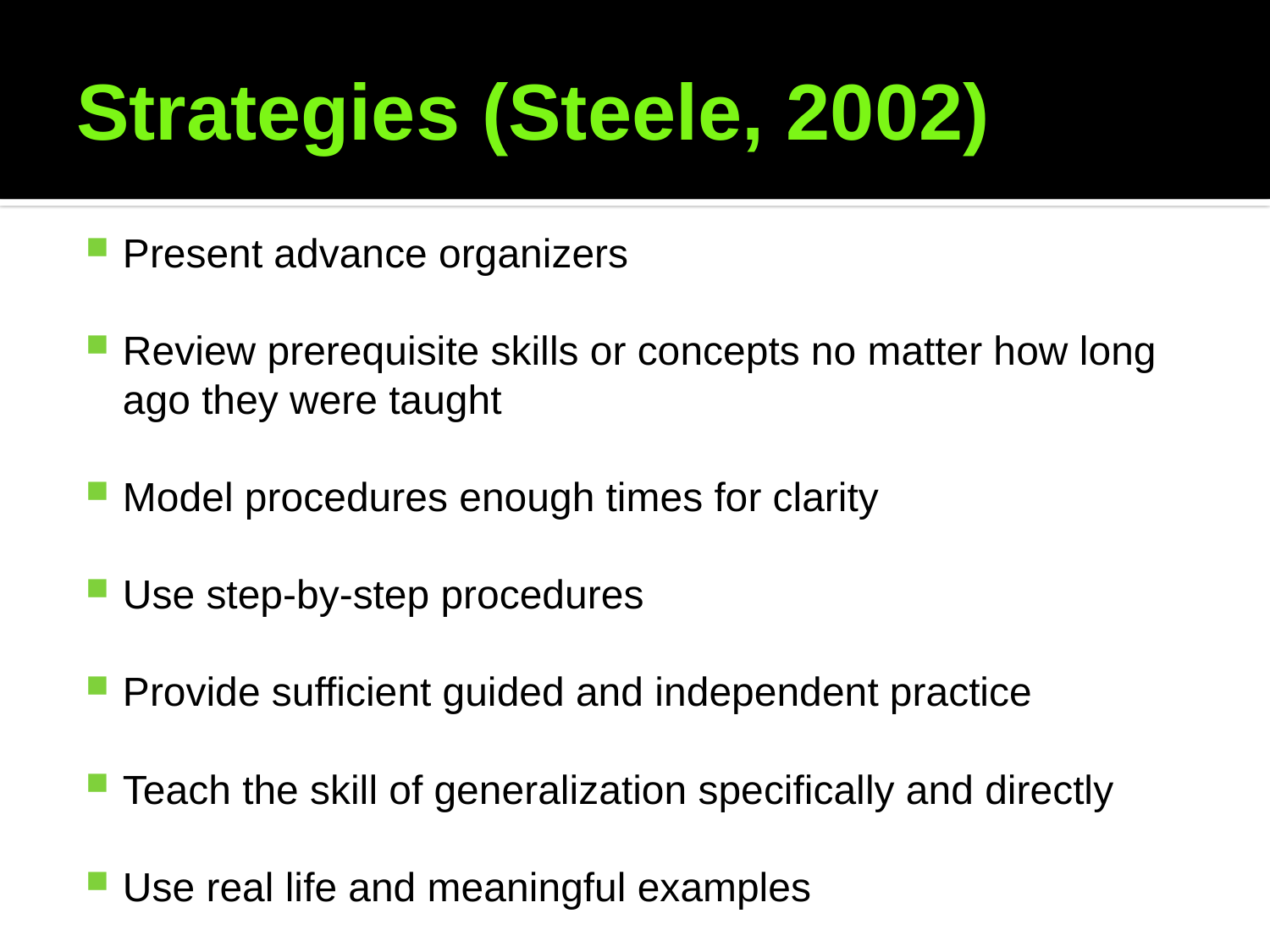

# Strategies (Steele, 2002)
Present advance organizers

Review prerequisite skills or concepts no matter how long ago they were taught

Model procedures enough times for clarity

Use step-by-step procedures

Provide sufficient guided and independent practice

Teach the skill of generalization specifically and directly

Use real life and meaningful examples